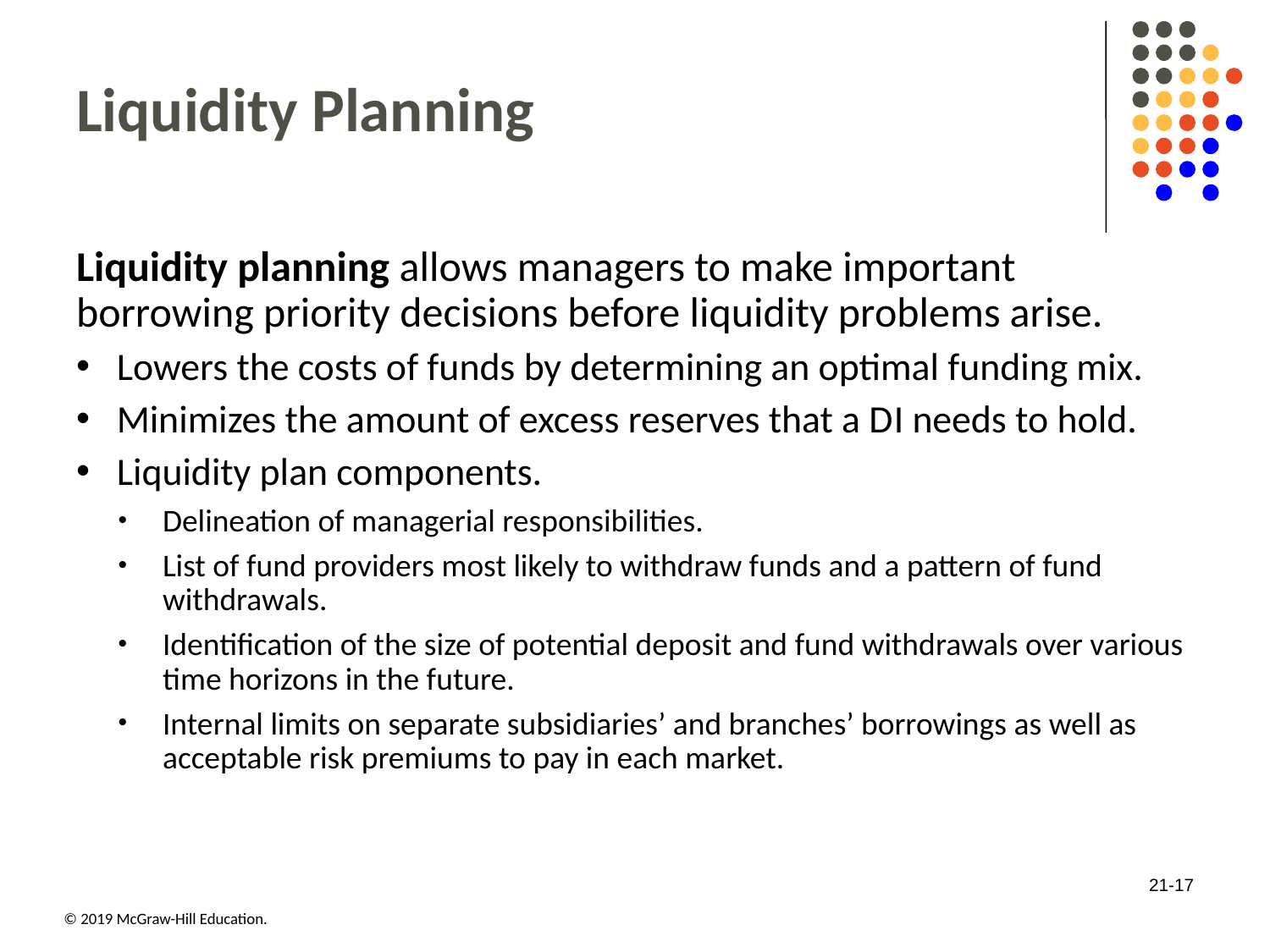

# Liquidity Planning
Liquidity planning allows managers to make important borrowing priority decisions before liquidity problems arise.
Lowers the costs of funds by determining an optimal funding mix.
Minimizes the amount of excess reserves that a D I needs to hold.
Liquidity plan components.
Delineation of managerial responsibilities.
List of fund providers most likely to withdraw funds and a pattern of fund withdrawals.
Identification of the size of potential deposit and fund withdrawals over various time horizons in the future.
Internal limits on separate subsidiaries’ and branches’ borrowings as well as acceptable risk premiums to pay in each market.
21-17